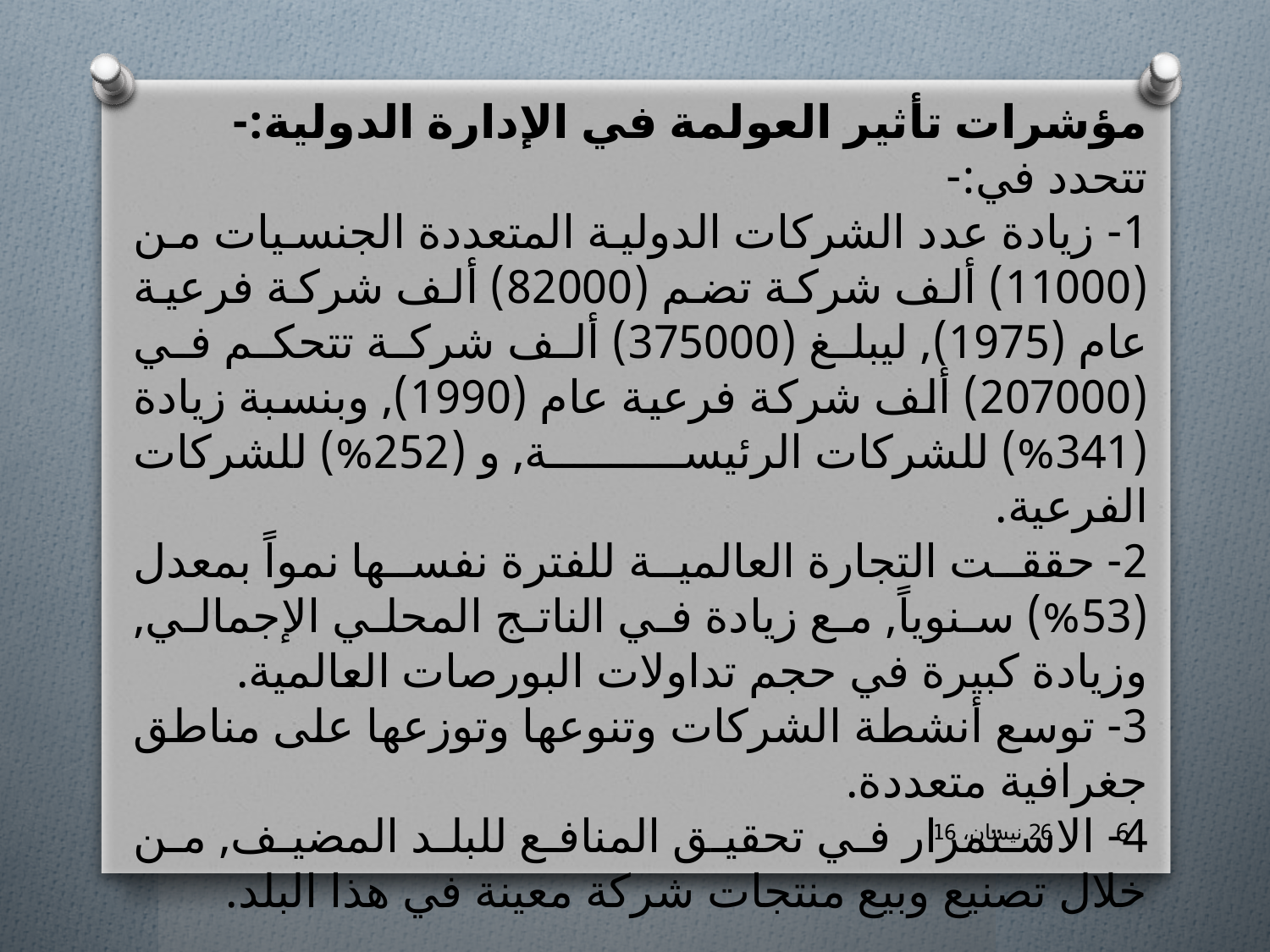

مؤشرات تأثير العولمة في الإدارة الدولية:-
تتحدد في:-
1- زيادة عدد الشركات الدولية المتعددة الجنسيات من (11000) ألف شركة تضم (82000) ألف شركة فرعية عام (1975), ليبلغ (375000) ألف شركة تتحكم في (207000) ألف شركة فرعية عام (1990), وبنسبة زيادة (341%) للشركات الرئيسة, و (252%) للشركات الفرعية.
2- حققت التجارة العالمية للفترة نفسها نمواً بمعدل (53%) سنوياً, مع زيادة في الناتج المحلي الإجمالي, وزيادة كبيرة في حجم تداولات البورصات العالمية.
3- توسع أنشطة الشركات وتنوعها وتوزعها على مناطق جغرافية متعددة.
4- الاستمرار في تحقيق المنافع للبلد المضيف, من خلال تصنيع وبيع منتجات شركة معينة في هذا البلد.

26 نيسان، 16
6